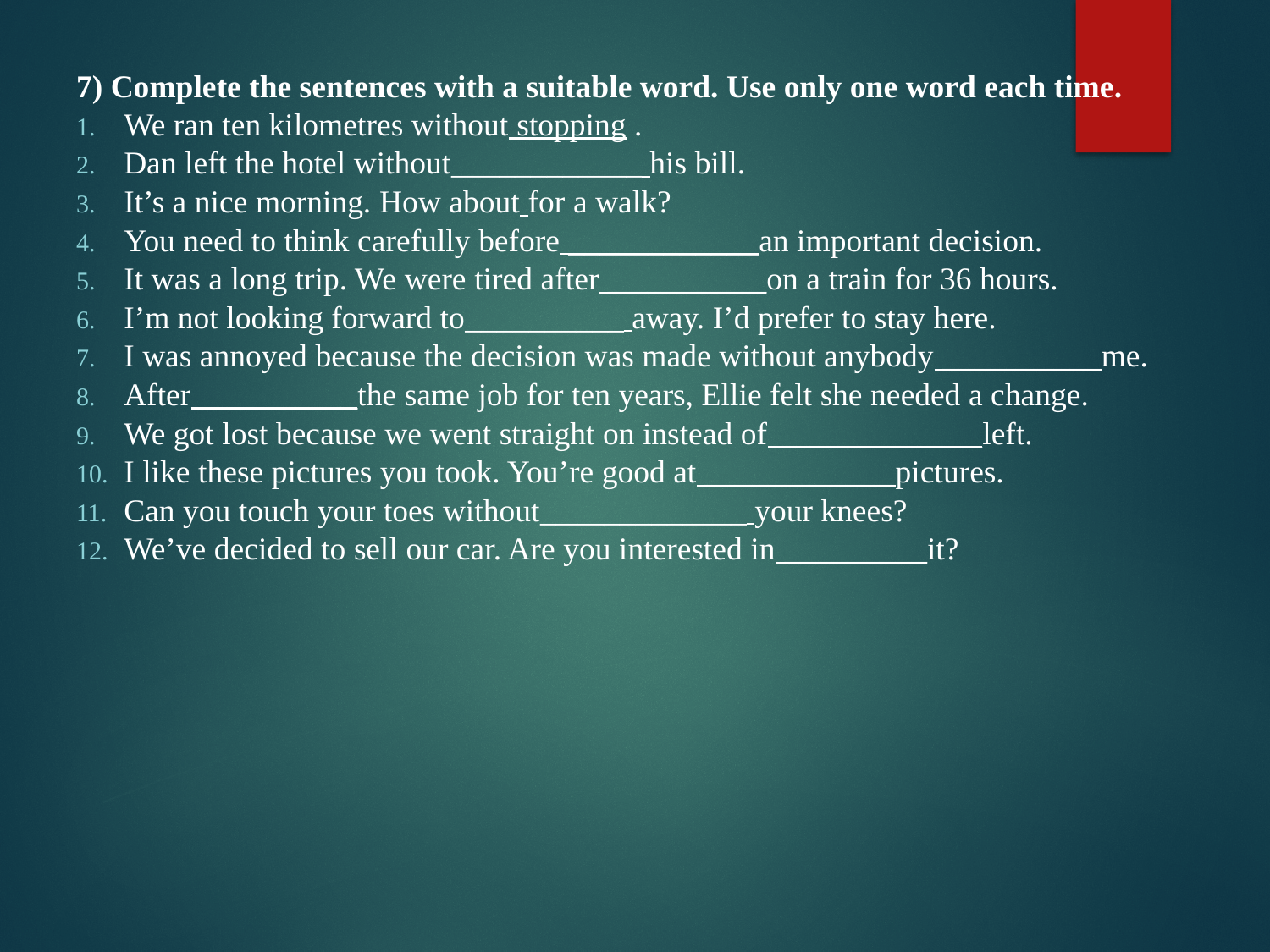

7) Complete the sentences with a suitable word. Use only one word each time.
We ran ten kilometres without stopping .
Dan left the hotel without____________ his bill.
It’s a nice morning. How about for a walk?
You need to think carefully before ____________an important decision.
It was a long trip. We were tired after __________on a train for 36 hours.
I’m not looking forward to__________ away. I’d prefer to stay here.
I was annoyed because the decision was made without anybody __________me.
After __________the same job for ten years, Ellie felt she needed a change.
We got lost because we went straight on instead of _____________left.
I like these pictures you took. You’re good at ____________pictures.
Can you touch your toes without_____________ your knees?
We’ve decided to sell our car. Are you interested in _________it?